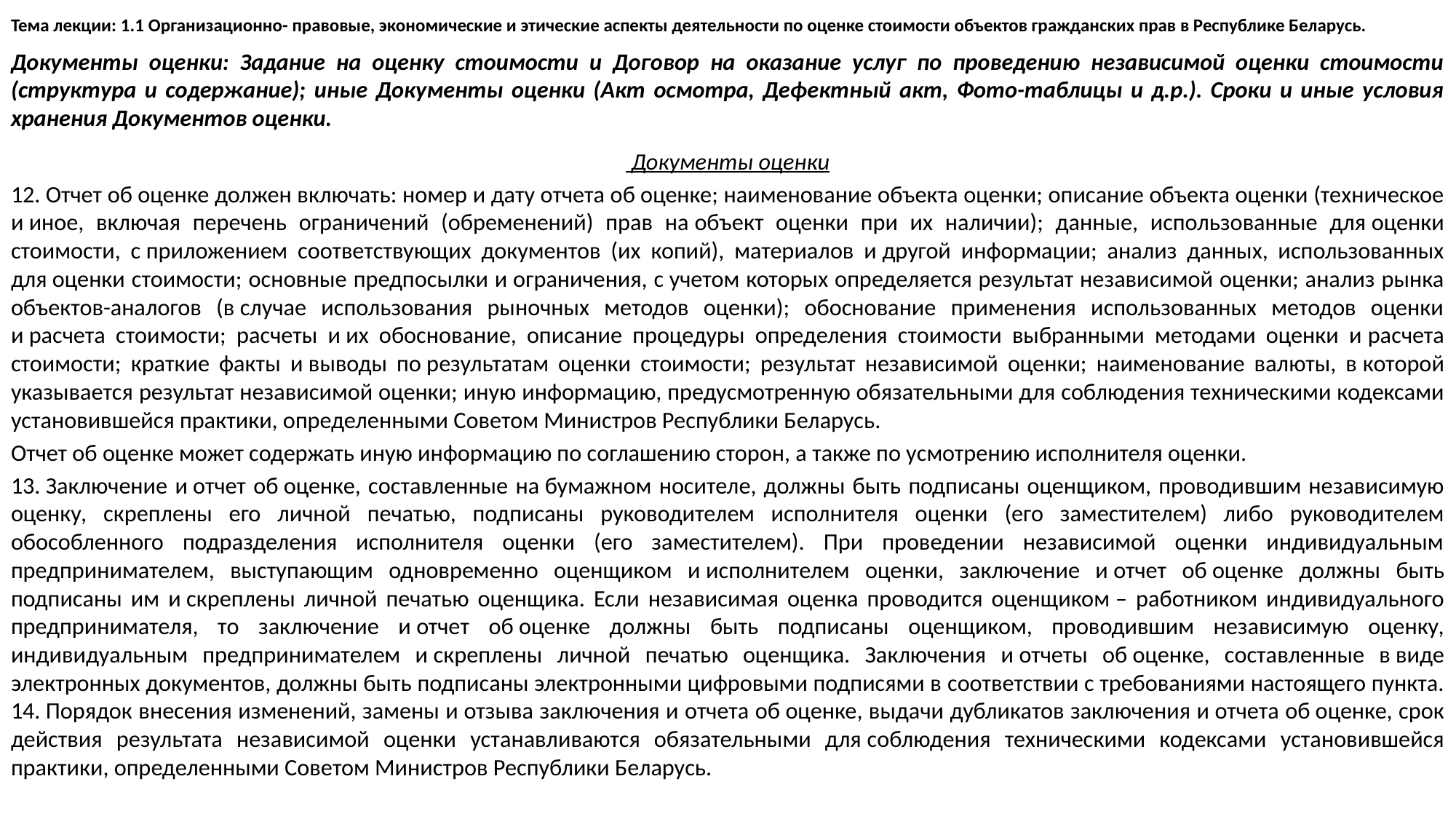

Тема лекции: 1.1 Организационно- правовые, экономические и этические аспекты деятельности по оценке стоимости объектов гражданских прав в Республике Беларусь.
Документы оценки: Задание на оценку стоимости и Договор на оказание услуг по проведению независимой оценки стоимости (структура и содержание); иные Документы оценки (Акт осмотра, Дефектный акт, Фото-таблицы и д.р.). Сроки и иные условия хранения Документов оценки.
 Документы оценки
12. Отчет об оценке должен включать: номер и дату отчета об оценке; наименование объекта оценки; описание объекта оценки (техническое и иное, включая перечень ограничений (обременений) прав на объект оценки при их наличии); данные, использованные для оценки стоимости, с приложением соответствующих документов (их копий), материалов и другой информации; анализ данных, использованных для оценки стоимости; основные предпосылки и ограничения, с учетом которых определяется результат независимой оценки; анализ рынка объектов-аналогов (в случае использования рыночных методов оценки); обоснование применения использованных методов оценки и расчета стоимости; расчеты и их обоснование, описание процедуры определения стоимости выбранными методами оценки и расчета стоимости; краткие факты и выводы по результатам оценки стоимости; результат независимой оценки; наименование валюты, в которой указывается результат независимой оценки; иную информацию, предусмотренную обязательными для соблюдения техническими кодексами установившейся практики, определенными Советом Министров Республики Беларусь.
Отчет об оценке может содержать иную информацию по соглашению сторон, а также по усмотрению исполнителя оценки.
13. Заключение и отчет об оценке, составленные на бумажном носителе, должны быть подписаны оценщиком, проводившим независимую оценку, скреплены его личной печатью, подписаны руководителем исполнителя оценки (его заместителем) либо руководителем обособленного подразделения исполнителя оценки (его заместителем). При проведении независимой оценки индивидуальным предпринимателем, выступающим одновременно оценщиком и исполнителем оценки, заключение и отчет об оценке должны быть подписаны им и скреплены личной печатью оценщика. Если независимая оценка проводится оценщиком – работником индивидуального предпринимателя, то заключение и отчет об оценке должны быть подписаны оценщиком, проводившим независимую оценку, индивидуальным предпринимателем и скреплены личной печатью оценщика. Заключения и отчеты об оценке, составленные в виде электронных документов, должны быть подписаны электронными цифровыми подписями в соответствии с требованиями настоящего пункта. 14. Порядок внесения изменений, замены и отзыва заключения и отчета об оценке, выдачи дубликатов заключения и отчета об оценке, срок действия результата независимой оценки устанавливаются обязательными для соблюдения техническими кодексами установившейся практики, определенными Советом Министров Республики Беларусь.